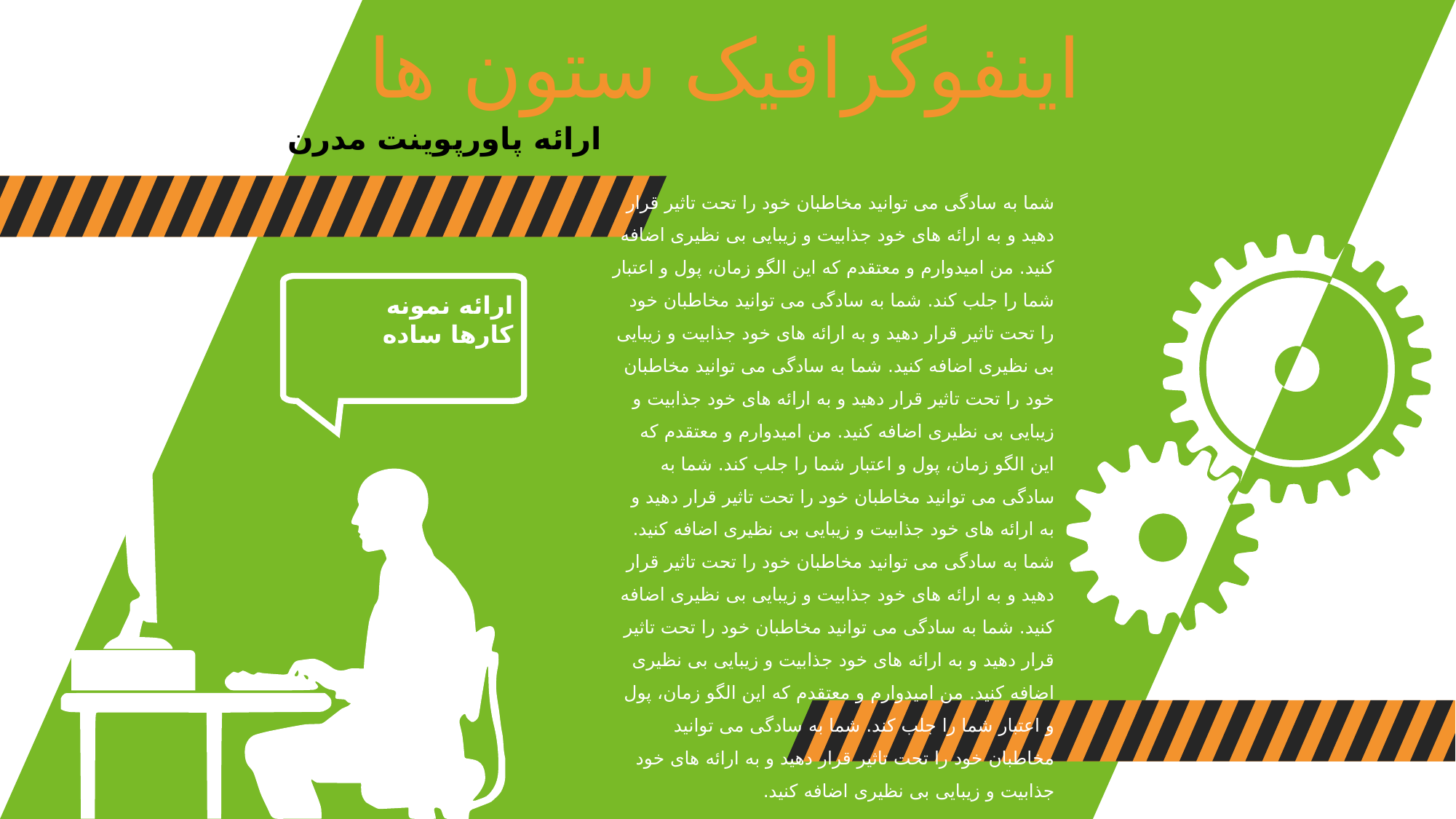

اینفوگرافیک ستون ها
ارائه پاورپوینت مدرن
شما به سادگی می توانید مخاطبان خود را تحت تاثیر قرار دهید و به ارائه های خود جذابیت و زیبایی بی نظیری اضافه کنید. من امیدوارم و معتقدم که این الگو زمان، پول و اعتبار شما را جلب کند. شما به سادگی می توانید مخاطبان خود را تحت تاثیر قرار دهید و به ارائه های خود جذابیت و زیبایی بی نظیری اضافه کنید. شما به سادگی می توانید مخاطبان خود را تحت تاثیر قرار دهید و به ارائه های خود جذابیت و زیبایی بی نظیری اضافه کنید. من امیدوارم و معتقدم که این الگو زمان، پول و اعتبار شما را جلب کند. شما به سادگی می توانید مخاطبان خود را تحت تاثیر قرار دهید و به ارائه های خود جذابیت و زیبایی بی نظیری اضافه کنید. شما به سادگی می توانید مخاطبان خود را تحت تاثیر قرار دهید و به ارائه های خود جذابیت و زیبایی بی نظیری اضافه کنید. شما به سادگی می توانید مخاطبان خود را تحت تاثیر قرار دهید و به ارائه های خود جذابیت و زیبایی بی نظیری اضافه کنید. من امیدوارم و معتقدم که این الگو زمان، پول و اعتبار شما را جلب کند. شما به سادگی می توانید مخاطبان خود را تحت تاثیر قرار دهید و به ارائه های خود جذابیت و زیبایی بی نظیری اضافه کنید.

ارائه نمونه کارها ساده